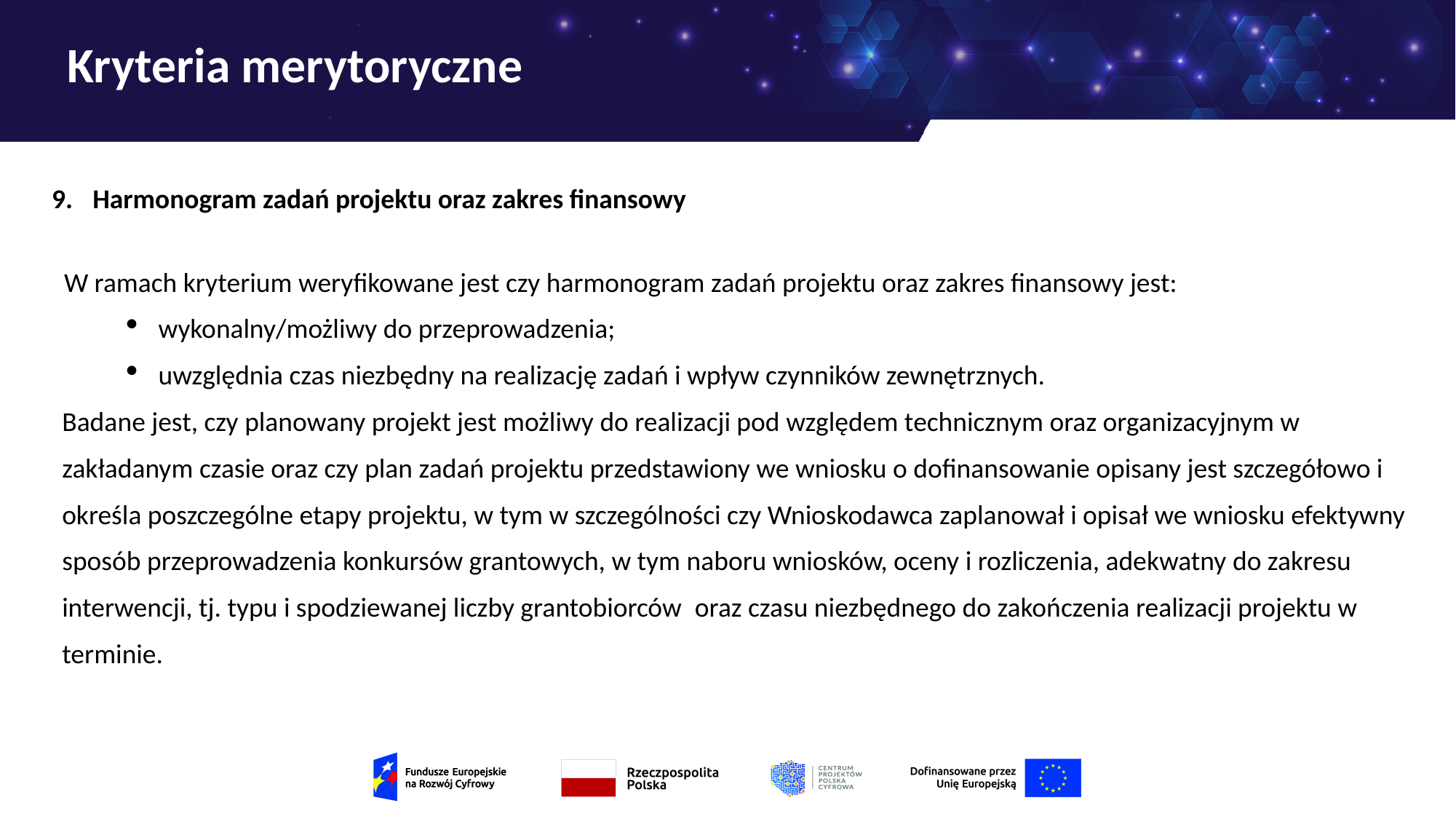

# Kryteria merytoryczne
Harmonogram zadań projektu oraz zakres finansowy
  W ramach kryterium weryfikowane jest czy harmonogram zadań projektu oraz zakres finansowy jest:
wykonalny/możliwy do przeprowadzenia;
uwzględnia czas niezbędny na realizację zadań i wpływ czynników zewnętrznych.
Badane jest, czy planowany projekt jest możliwy do realizacji pod względem technicznym oraz organizacyjnym w
zakładanym czasie oraz czy plan zadań projektu przedstawiony we wniosku o dofinansowanie opisany jest szczegółowo i
określa poszczególne etapy projektu, w tym w szczególności czy Wnioskodawca zaplanował i opisał we wniosku efektywny
sposób przeprowadzenia konkursów grantowych, w tym naboru wniosków, oceny i rozliczenia, adekwatny do zakresu
interwencji, tj. typu i spodziewanej liczby grantobiorców  oraz czasu niezbędnego do zakończenia realizacji projektu w
terminie.